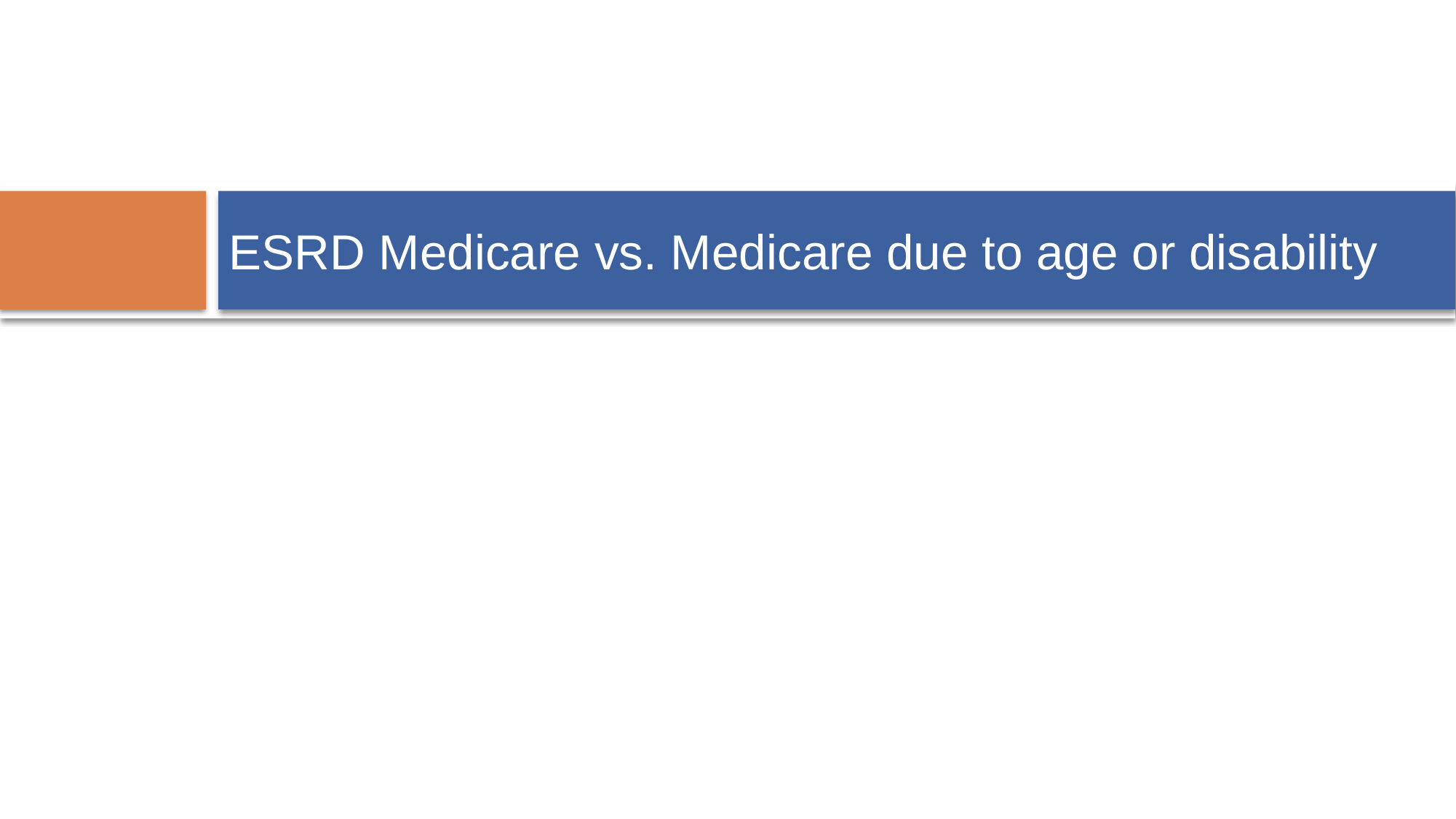

# ESRD Medicare vs. Medicare due to age or disability